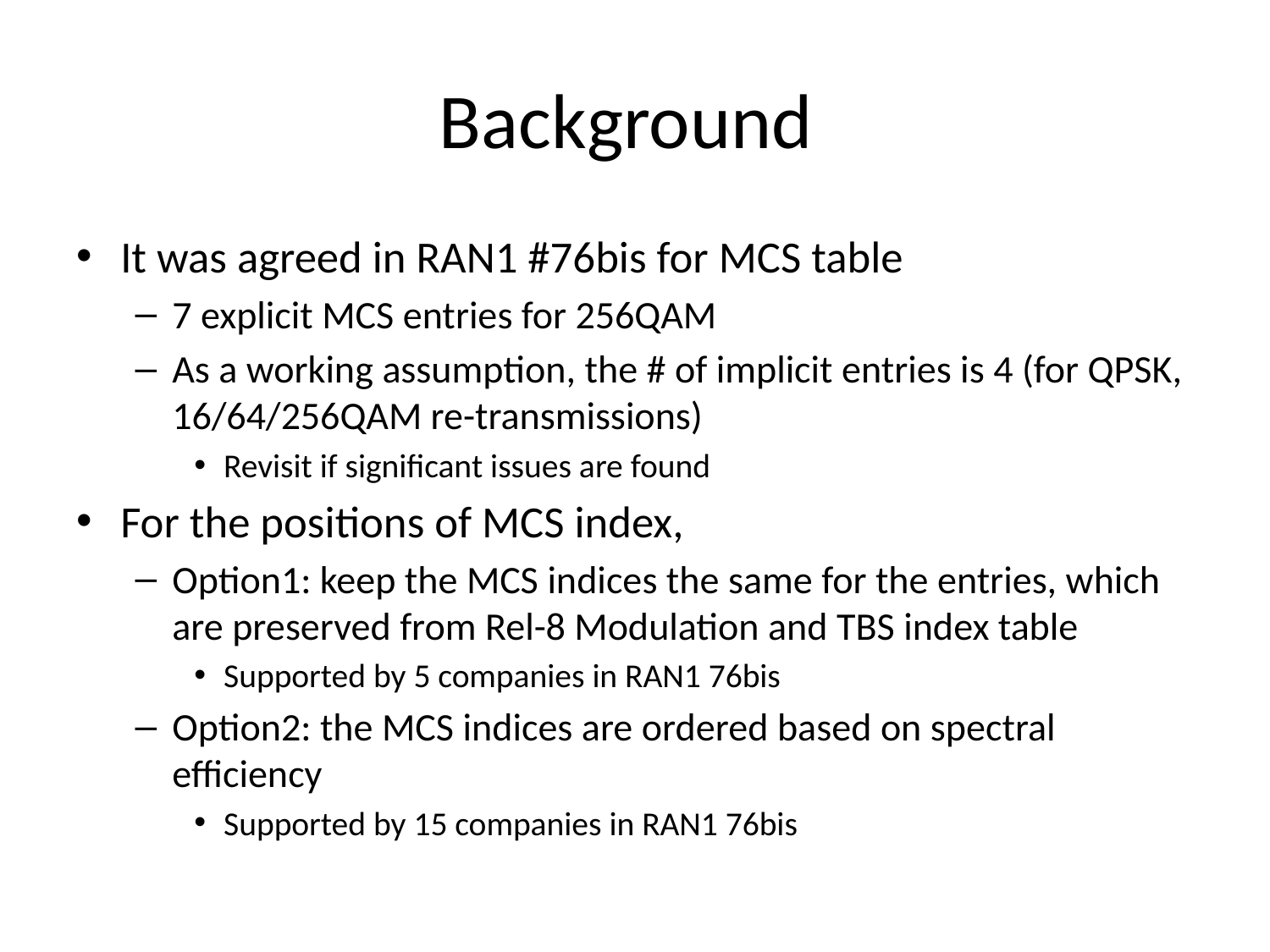

# Background
It was agreed in RAN1 #76bis for MCS table
7 explicit MCS entries for 256QAM
As a working assumption, the # of implicit entries is 4 (for QPSK, 16/64/256QAM re-transmissions)
Revisit if significant issues are found
For the positions of MCS index,
Option1: keep the MCS indices the same for the entries, which are preserved from Rel-8 Modulation and TBS index table
Supported by 5 companies in RAN1 76bis
Option2: the MCS indices are ordered based on spectral efficiency
Supported by 15 companies in RAN1 76bis